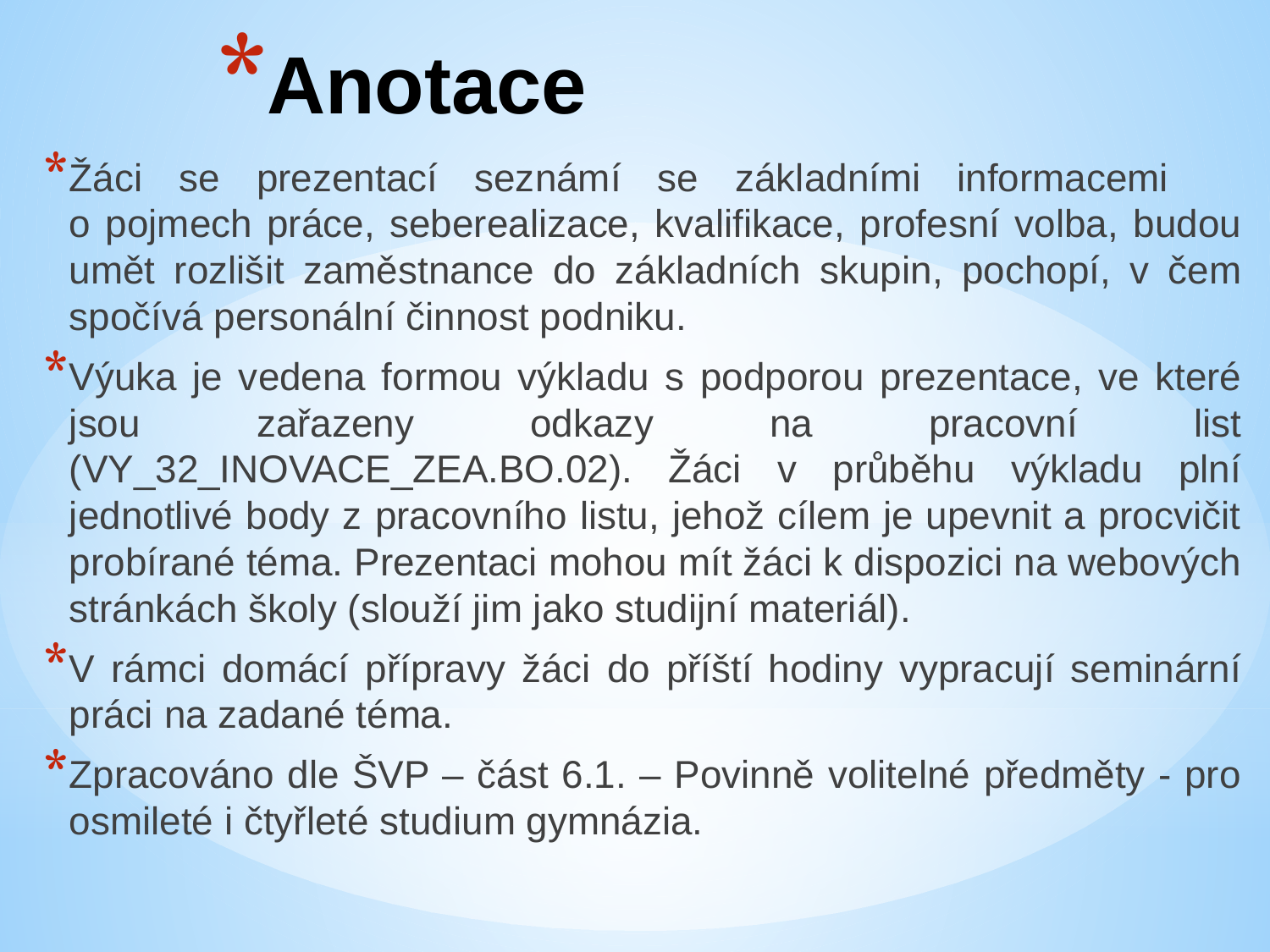

# Anotace
Žáci se prezentací seznámí se základními informacemi
o pojmech práce, seberealizace, kvalifikace, profesní volba, budou umět rozlišit zaměstnance do základních skupin, pochopí, v čem spočívá personální činnost podniku.
Výuka je vedena formou výkladu s podporou prezentace, ve které jsou zařazeny odkazy na pracovní list (VY_32_INOVACE_ZEA.BO.02). Žáci v průběhu výkladu plní jednotlivé body z pracovního listu, jehož cílem je upevnit a procvičit probírané téma. Prezentaci mohou mít žáci k dispozici na webových stránkách školy (slouží jim jako studijní materiál).
V rámci domácí přípravy žáci do příští hodiny vypracují seminární práci na zadané téma.
Zpracováno dle ŠVP – část 6.1. – Povinně volitelné předměty - pro osmileté i čtyřleté studium gymnázia.